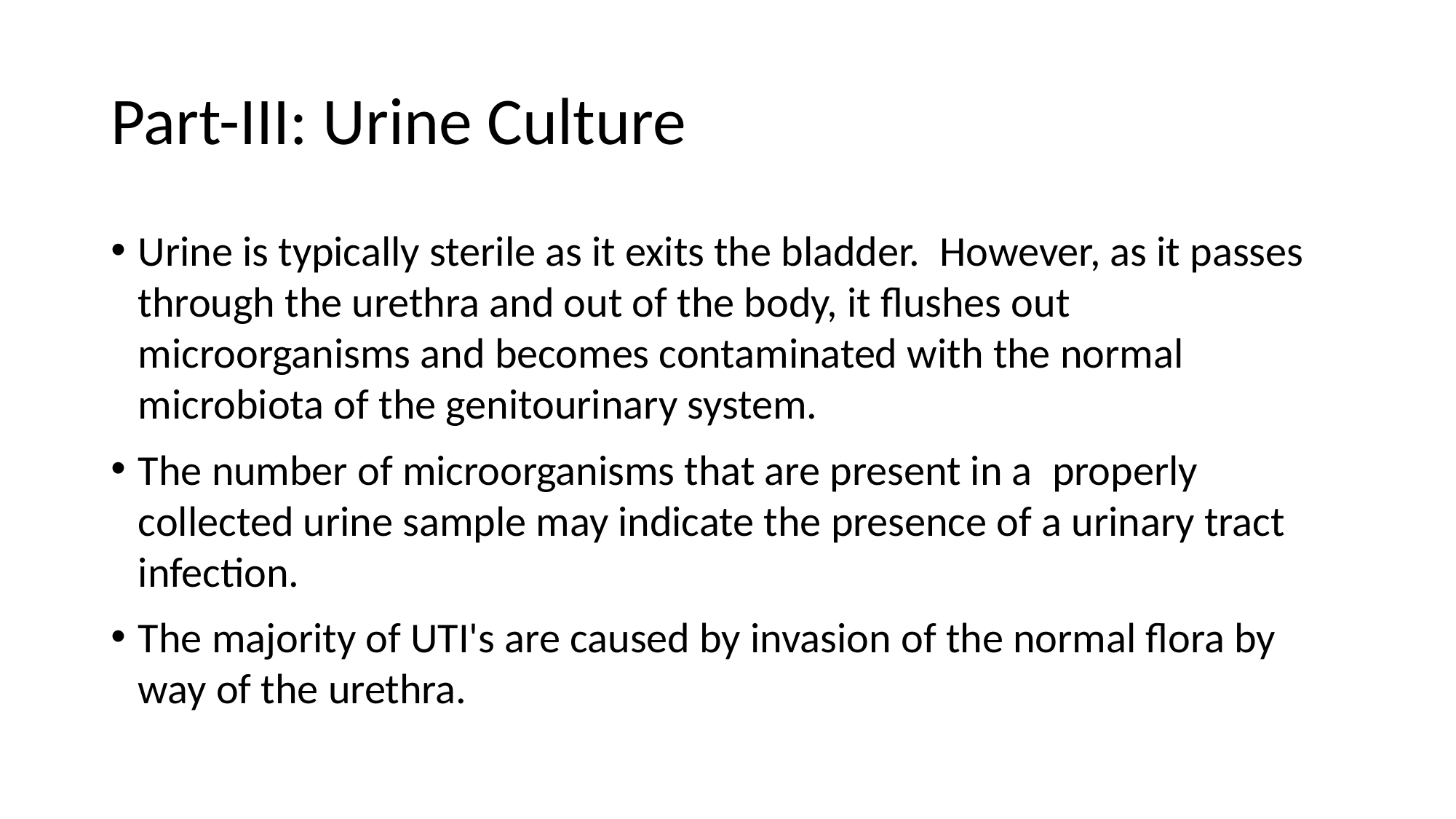

# Part-III: Urine Culture
Urine is typically sterile as it exits the bladder.  However, as it passes through the urethra and out of the body, it flushes out microorganisms and becomes contaminated with the normal microbiota of the genitourinary system.
The number of microorganisms that are present in a  properly collected urine sample may indicate the presence of a urinary tract infection.
The majority of UTI's are caused by invasion of the normal flora by way of the urethra.